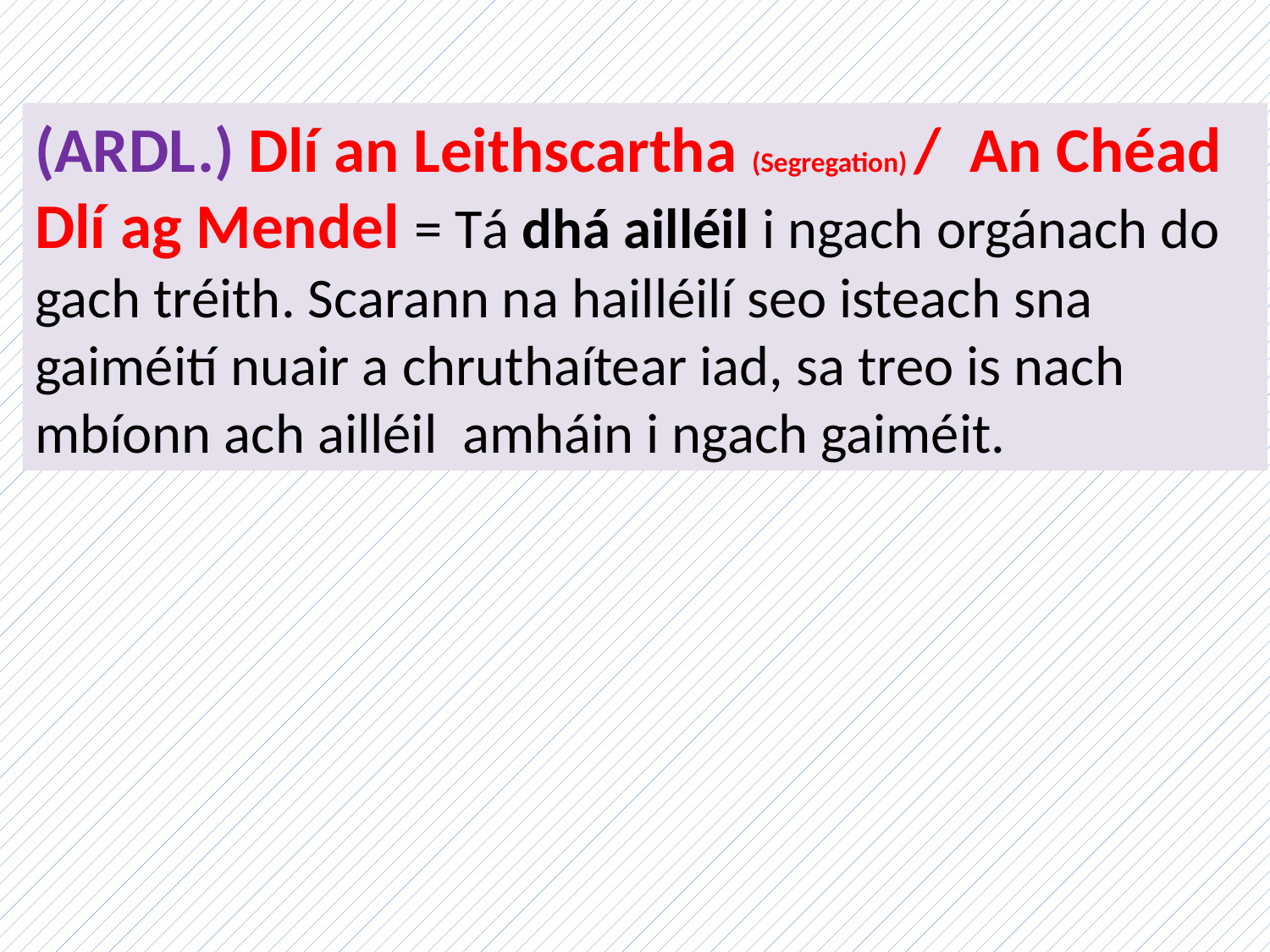

(ARDL.) Dlí an Leithscartha (Segregation) /  An Chéad Dlí ag Mendel = Tá dhá ailléil i ngach orgánach do gach tréith. Scarann na hailléilí seo isteach sna gaiméití nuair a chruthaítear iad, sa treo is nach mbíonn ach ailléil  amháin i ngach gaiméit.